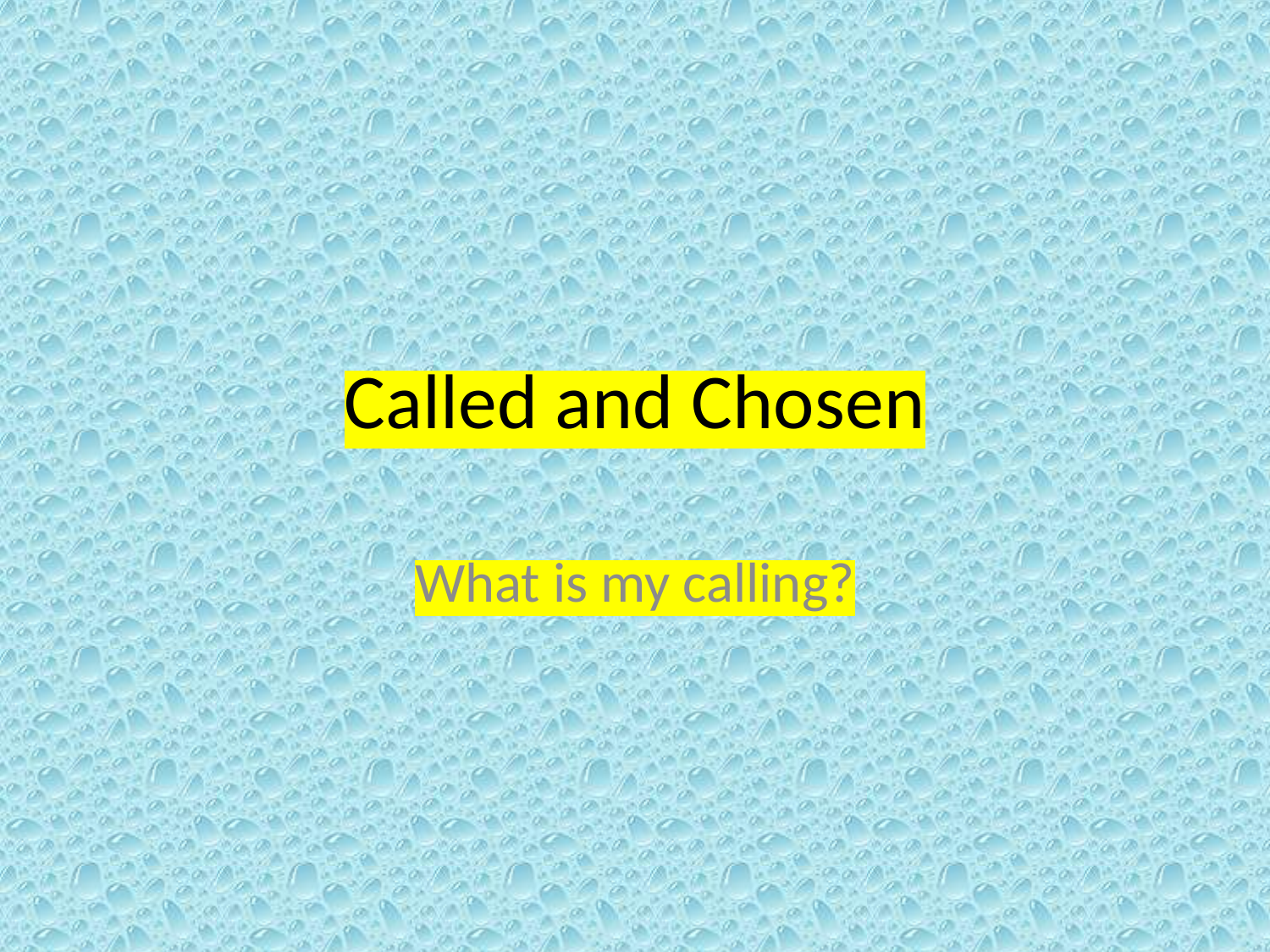

# Called and Chosen
What is my calling?